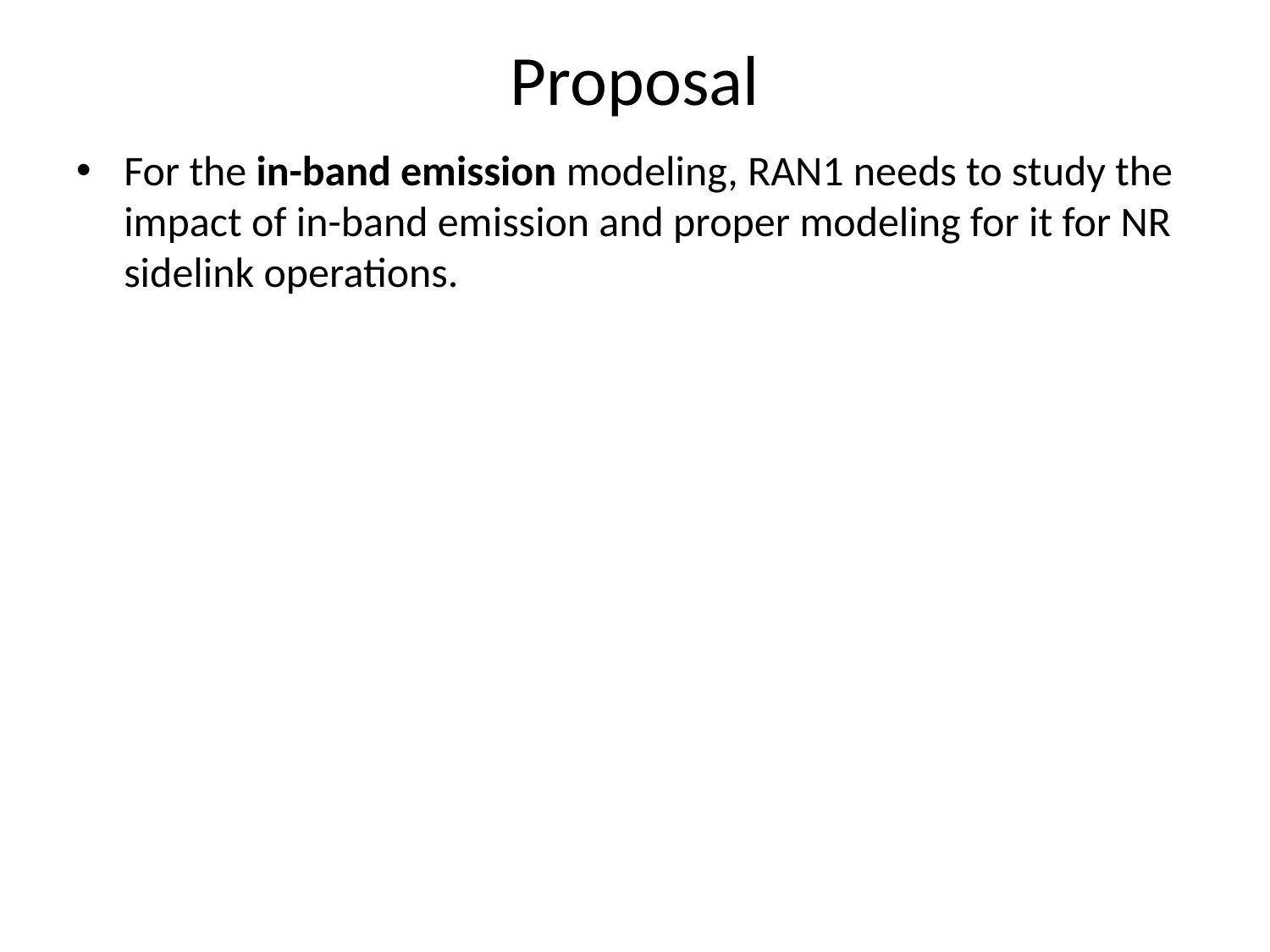

Proposal
For the in-band emission modeling, RAN1 needs to study the impact of in-band emission and proper modeling for it for NR sidelink operations.